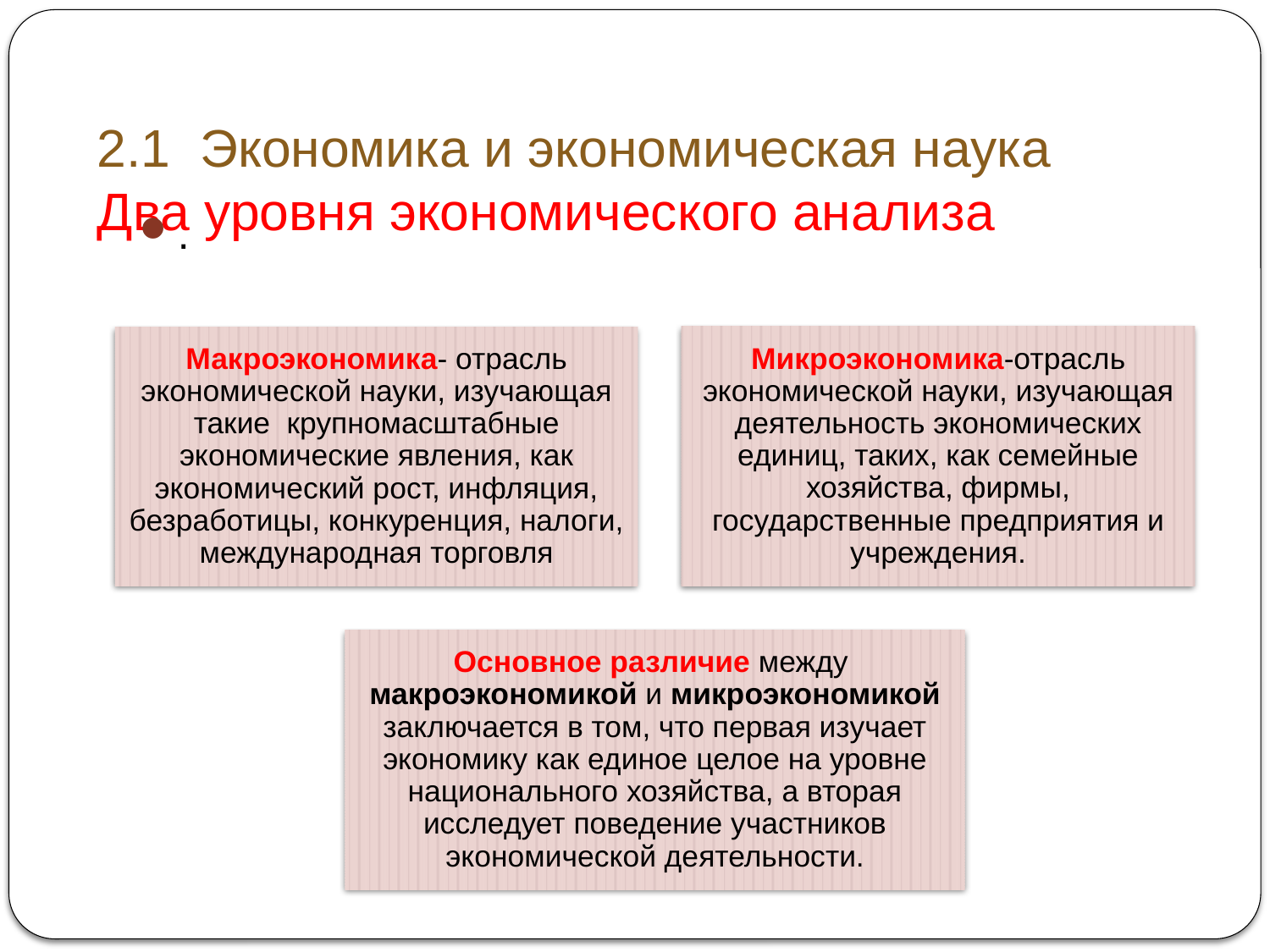

# 2.1  Экономика и экономическая наука Два уровня экономического анализа
.

Макроэкономика- отрасль экономической науки, изучающая такие  крупномасштабные экономические явления, как экономический рост, инфляция, безработицы, конкуренция, налоги, международная торговля
Микроэкономика-отрасль экономической науки, изучающая деятельность экономических единиц, таких, как семейные хозяйства, фирмы, государственные предприятия и учреждения.
Основное различие между  макроэкономикой и микроэкономикой заключается в том, что первая изучает экономику как единое целое на уровне национального хозяйства, а вторая исследует поведение участников экономической деятельности.